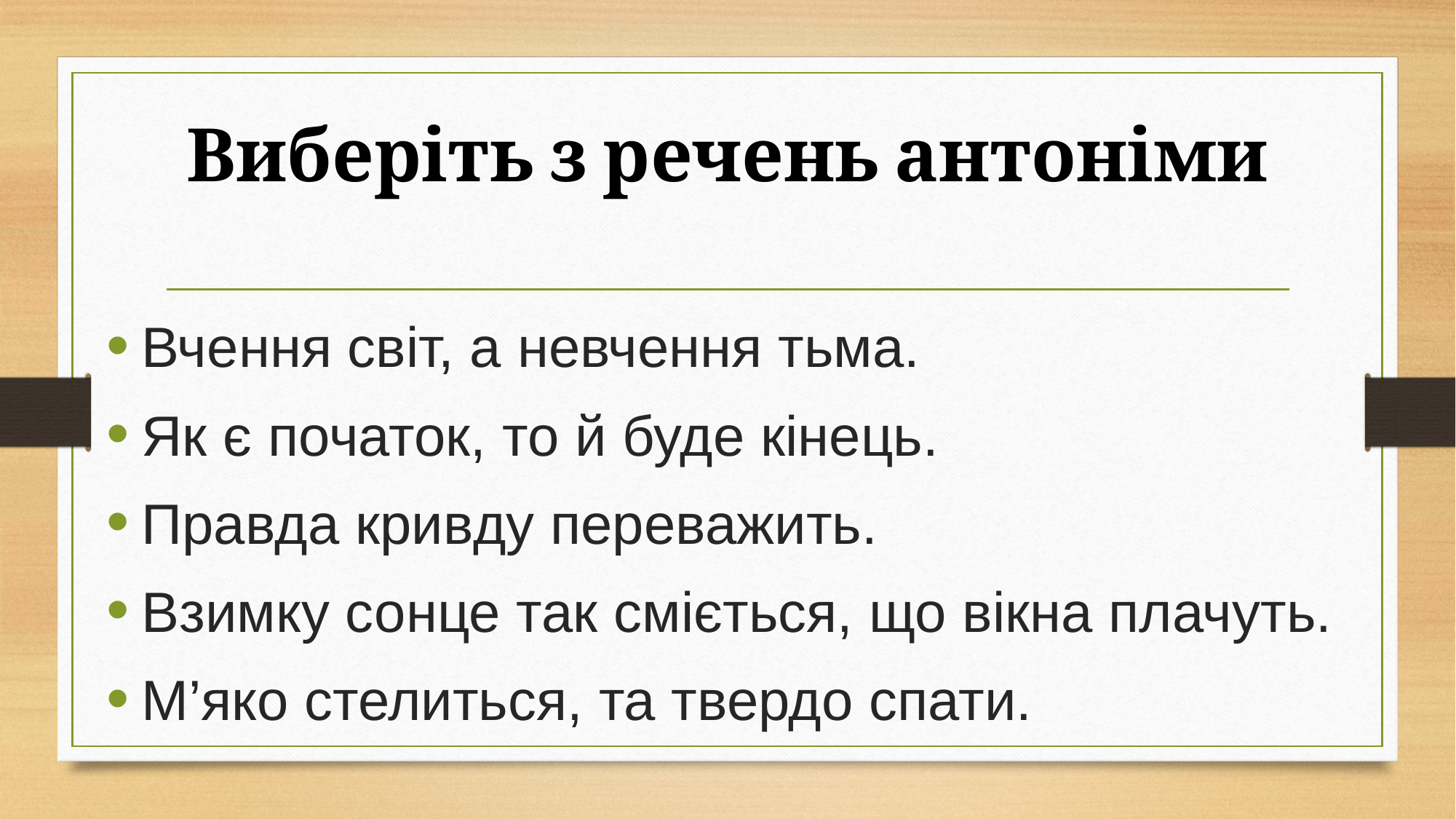

# Виберіть з речень антоніми
Вчення світ, а невчення тьма.
Як є початок, то й буде кінець.
Правда кривду переважить.
Взимку сонце так сміється, що вікна плачуть.
М’яко стелиться, та твердо спати.